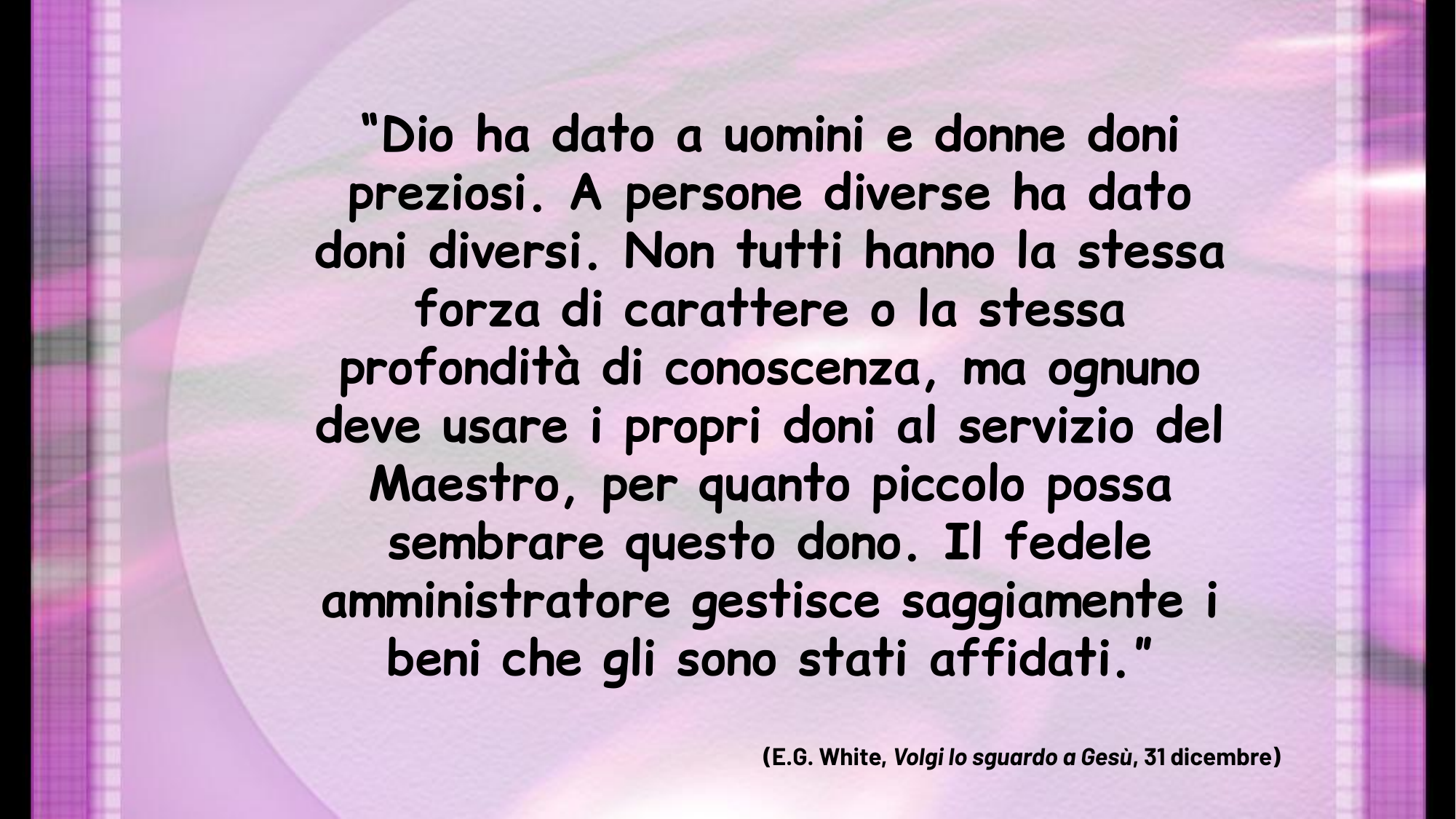

“Dio ha dato a uomini e donne doni preziosi. A persone diverse ha dato doni diversi. Non tutti hanno la stessa forza di carattere o la stessa profondità di conoscenza, ma ognuno deve usare i propri doni al servizio del Maestro, per quanto piccolo possa sembrare questo dono. Il fedele amministratore gestisce saggiamente i beni che gli sono stati affidati.”
(E.G. White, Volgi lo sguardo a Gesù, 31 dicembre)